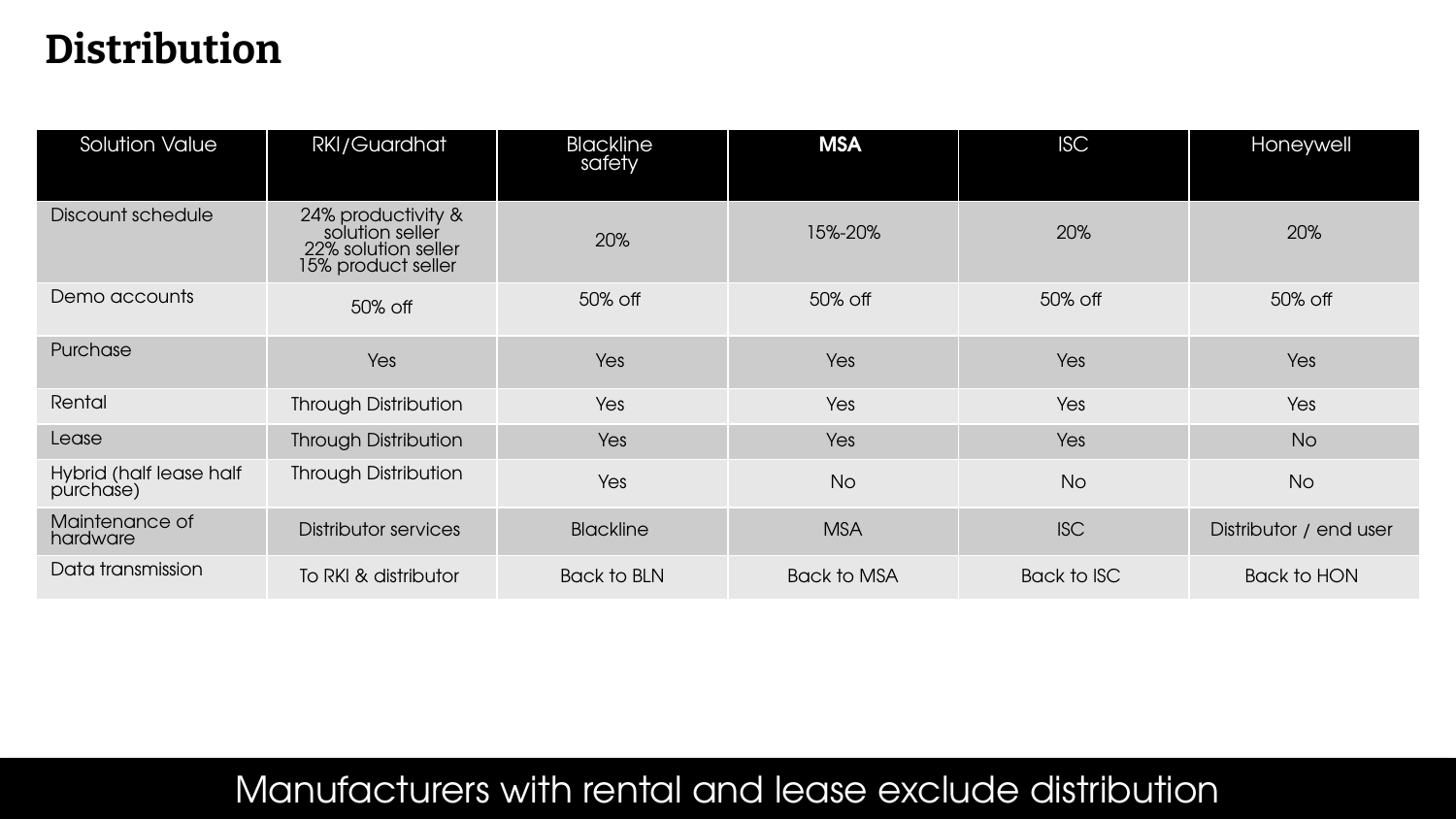

# Distribution
| Solution Value | RKI/Guardhat | Blackline safety | MSA | ISC | Honeywell |
| --- | --- | --- | --- | --- | --- |
| Discount schedule | 24% productivity & solution seller 22% solution seller 15% product seller | 20% | 15%-20% | 20% | 20% |
| Demo accounts | 50% off | 50% off | 50% off | 50% off | 50% off |
| Purchase | Yes | Yes | Yes | Yes | Yes |
| Rental | Through Distribution | Yes | Yes | Yes | Yes |
| Lease | Through Distribution | Yes | Yes | Yes | No |
| Hybrid (half lease half purchase) | Through Distribution | Yes | No | No | No |
| Maintenance of hardware | Distributor services | Blackline | MSA | ISC | Distributor / end user |
| Data transmission | To RKI & distributor | Back to BLN | Back to MSA | Back to ISC | Back to HON |
Manufacturers with rental and lease exclude distribution
www.rkiinstruments.com